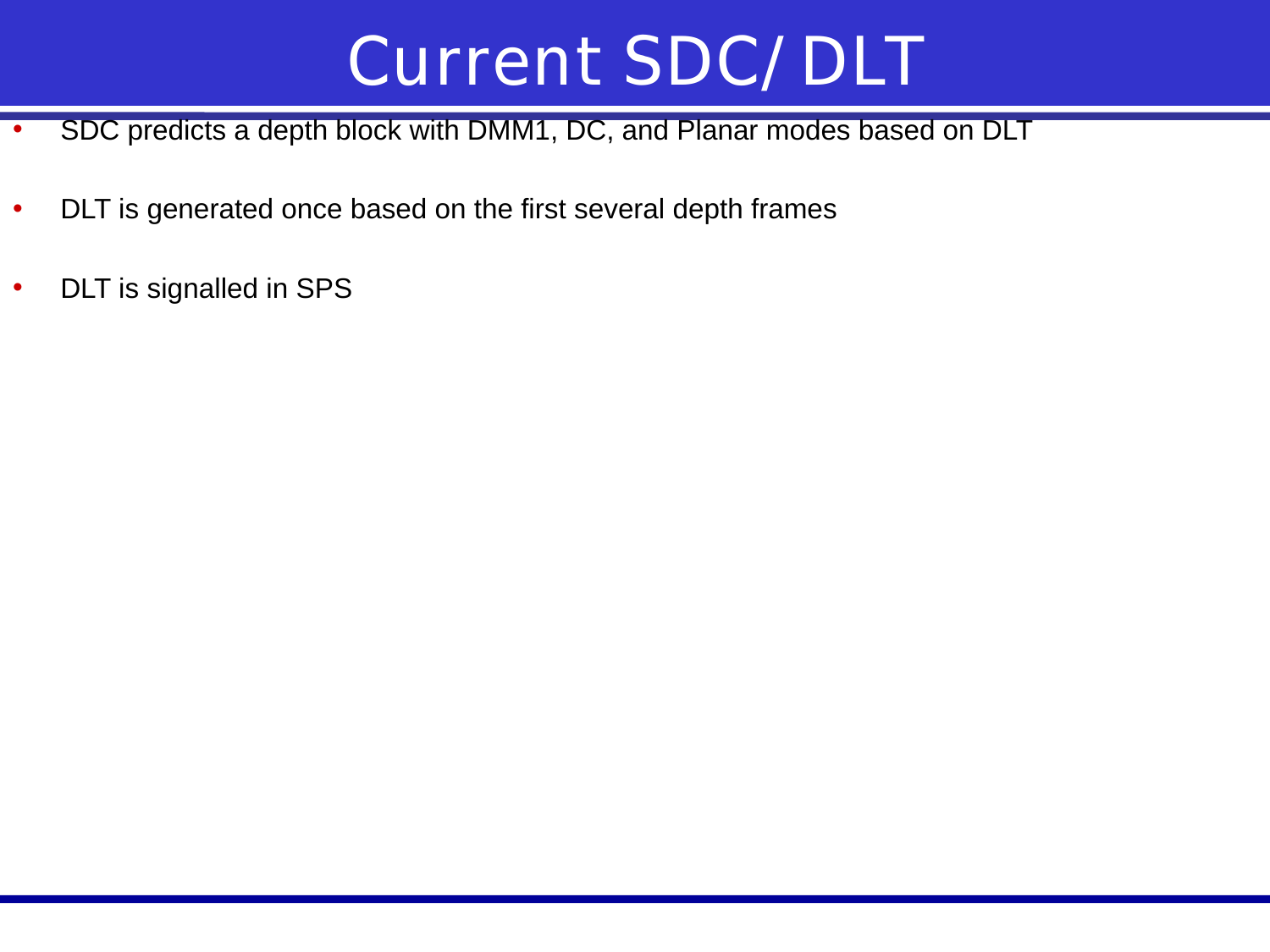

# Current SDC/DLT
SDC predicts a depth block with DMM1, DC, and Planar modes based on DLT

DLT is generated once based on the first several depth frames

DLT is signalled in SPS

2